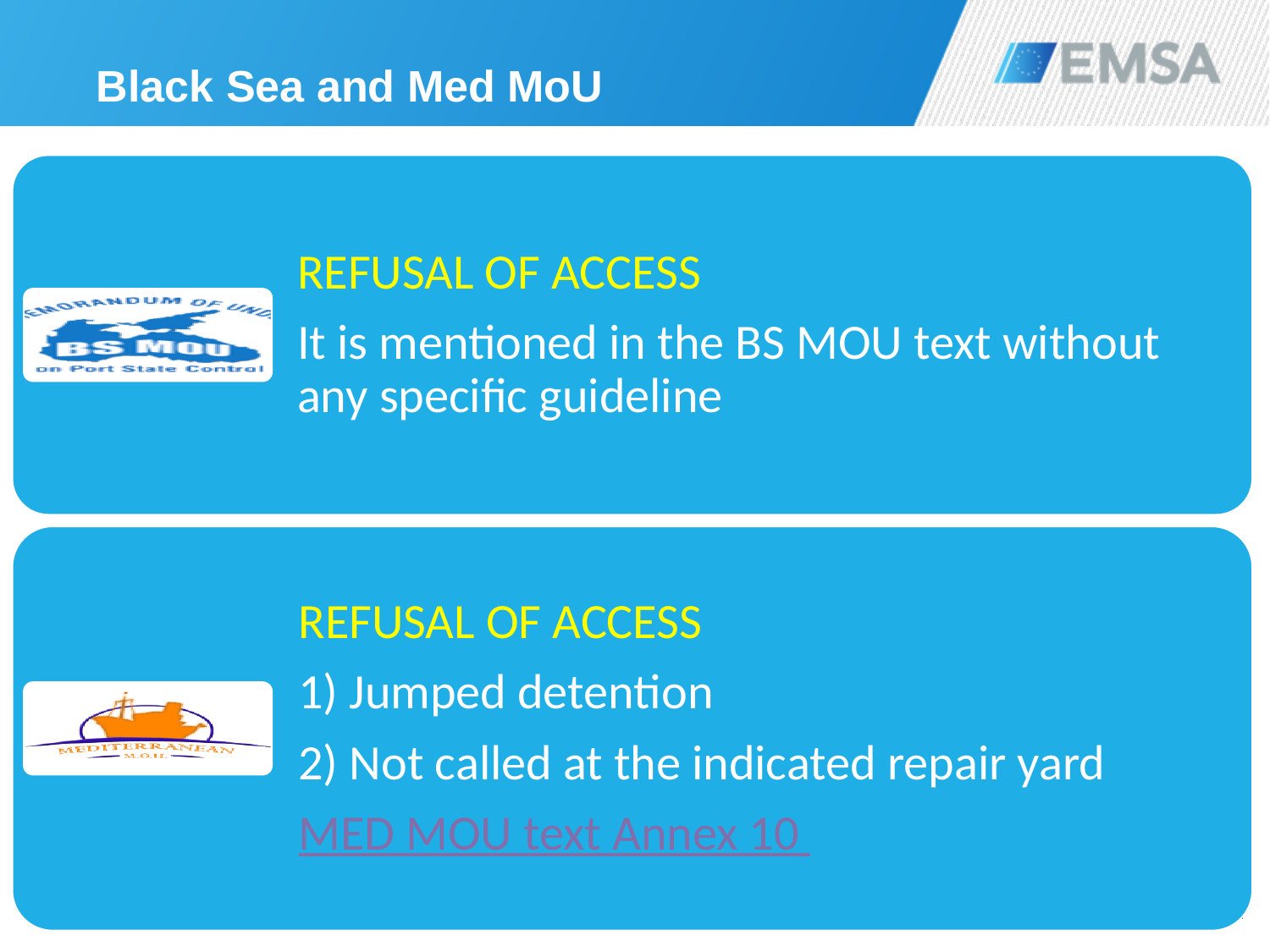

#
Black Sea and Med MoU
REFUSAL OF ACCESS
It is mentioned in the BS MOU text without any specific guideline
REFUSAL OF ACCESS
1) Jumped detention
2) Not called at the indicated repair yard
MED MOU text Annex 10
22